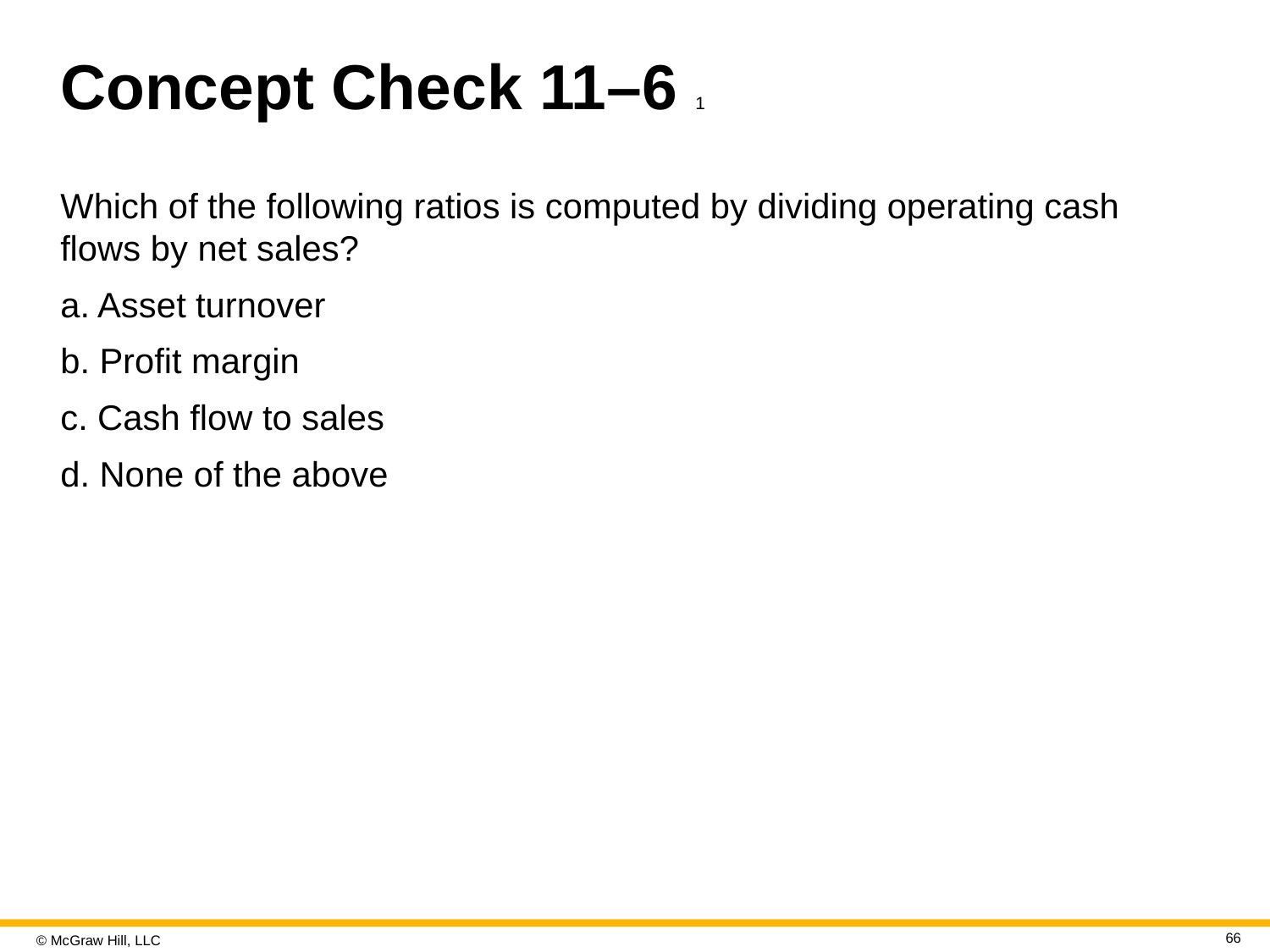

# Concept Check 11–6 1
Which of the following ratios is computed by dividing operating cash flows by net sales?
a. Asset turnover
b. Profit margin
c. Cash flow to sales
d. None of the above
66